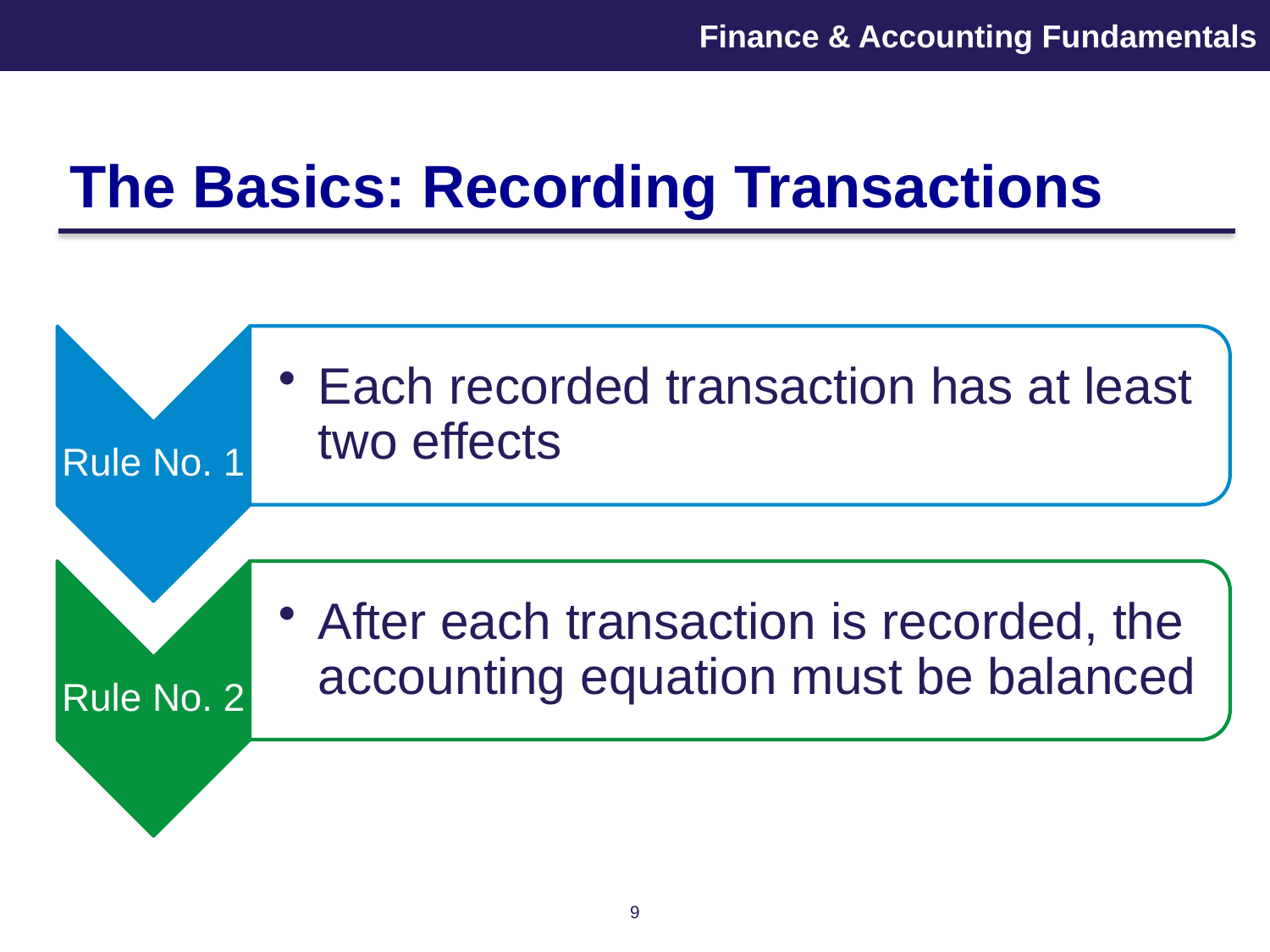

# The Basics: Recording Transactions
Rule No. 1
Each recorded transaction has at least two effects
Rule No. 2
After each transaction is recorded, the accounting equation must be balanced
9